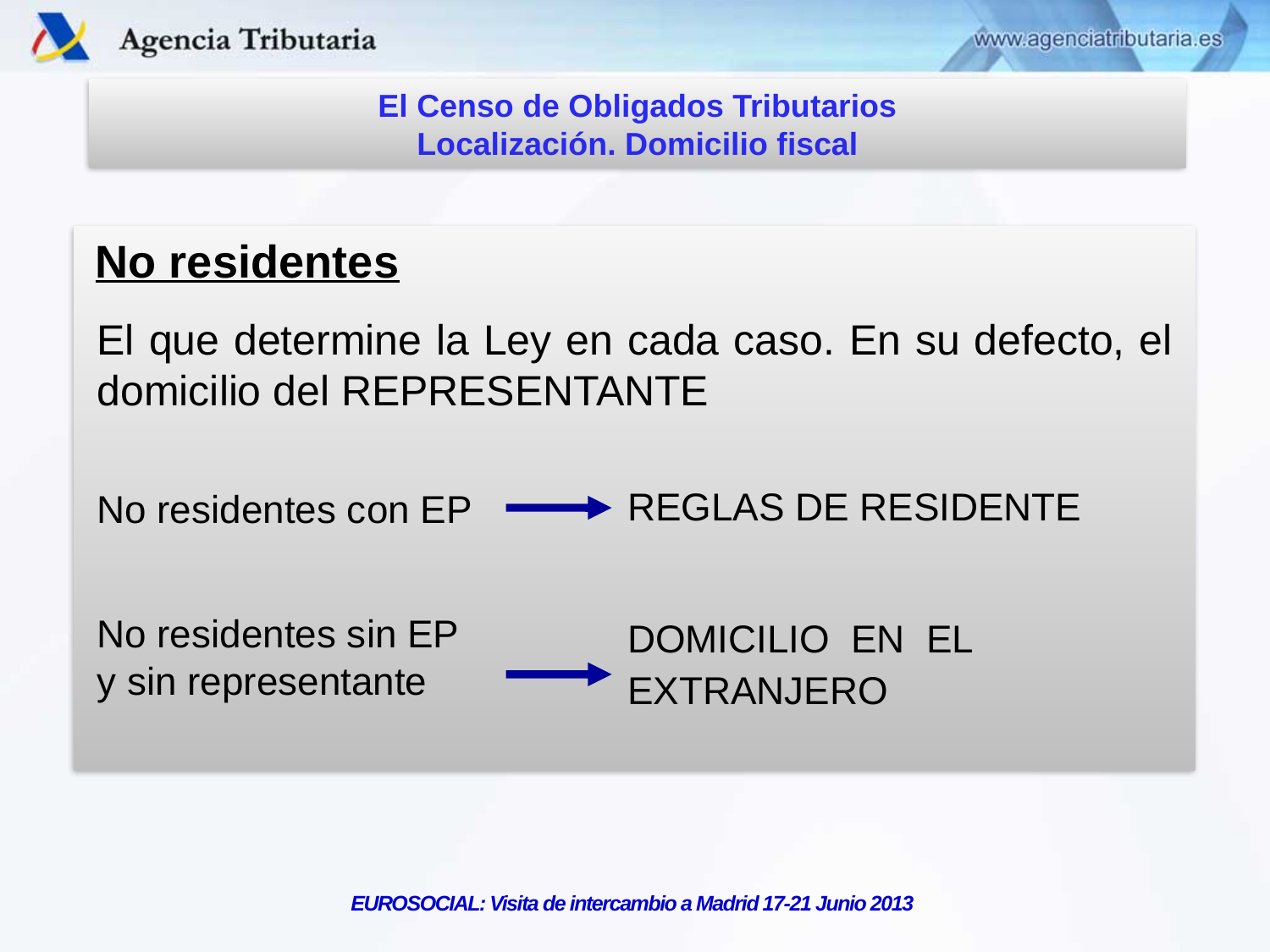

El Censo de Obligados Tributarios
Localización. Domicilio fiscal
No residentes

El que determine la Ley en cada caso. En su defecto, el domicilio del REPRESENTANTE
No residentes con EP

No residentes sin EP
y sin representante
REGLAS DE RESIDENTE

DOMICILIO  EN  EL EXTRANJERO

EUROSOCIAL: Visita de intercambio a Madrid 17-21 Junio 2013